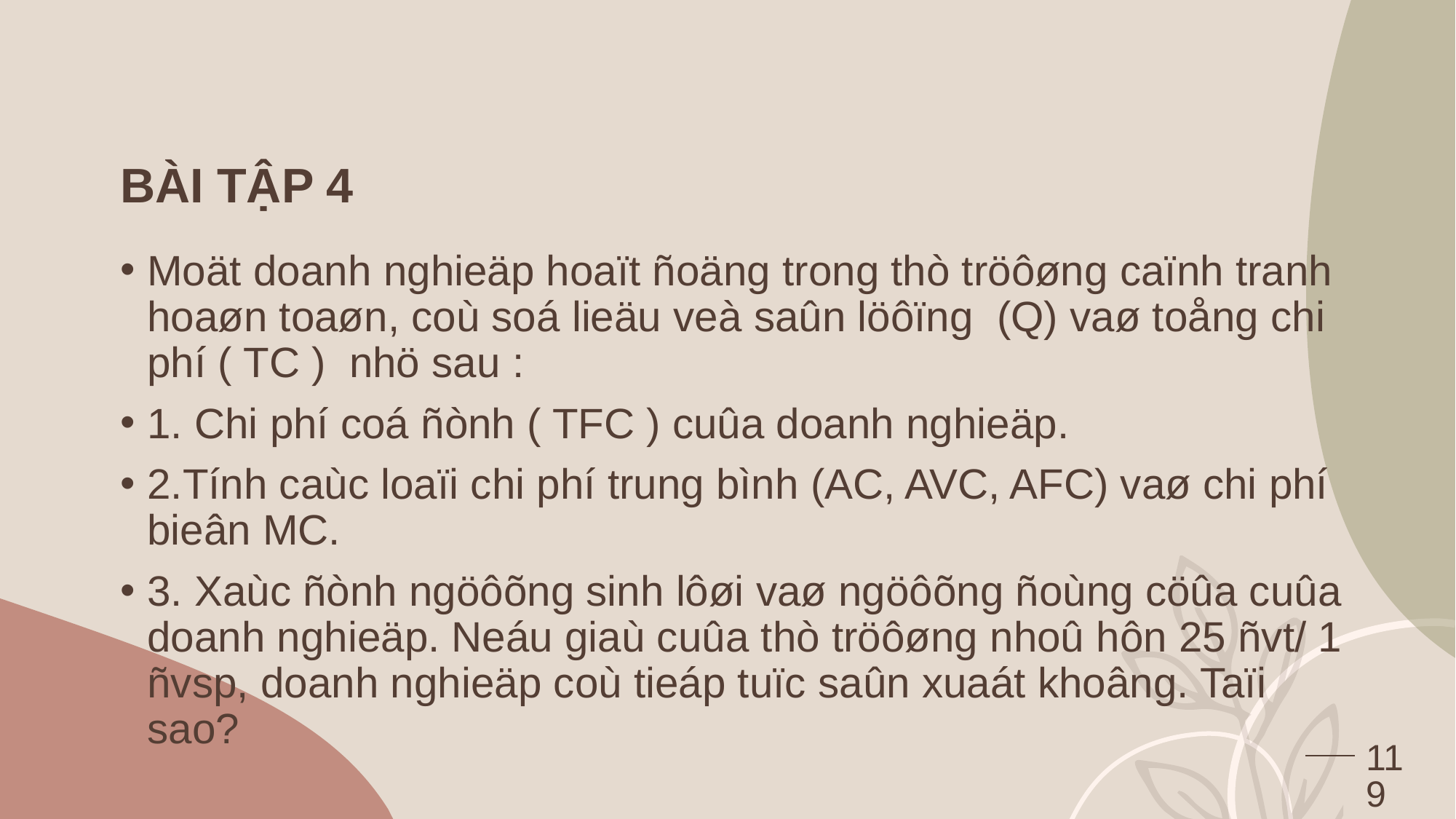

BÀI TẬP 4
Moät doanh nghieäp hoaït ñoäng trong thò tröôøng caïnh tranh hoaøn toaøn, coù soá lieäu veà saûn löôïng  (Q) vaø toång chi phí ( TC )  nhö sau :
1. Chi phí coá ñònh ( TFC ) cuûa doanh nghieäp.
2.Tính caùc loaïi chi phí trung bình (AC, AVC, AFC) vaø chi phí bieân MC.
3. Xaùc ñònh ngöôõng sinh lôøi vaø ngöôõng ñoùng cöûa cuûa doanh nghieäp. Neáu giaù cuûa thò tröôøng nhoû hôn 25 ñvt/ 1 ñvsp, doanh nghieäp coù tieáp tuïc saûn xuaát khoâng. Taïi sao?
119